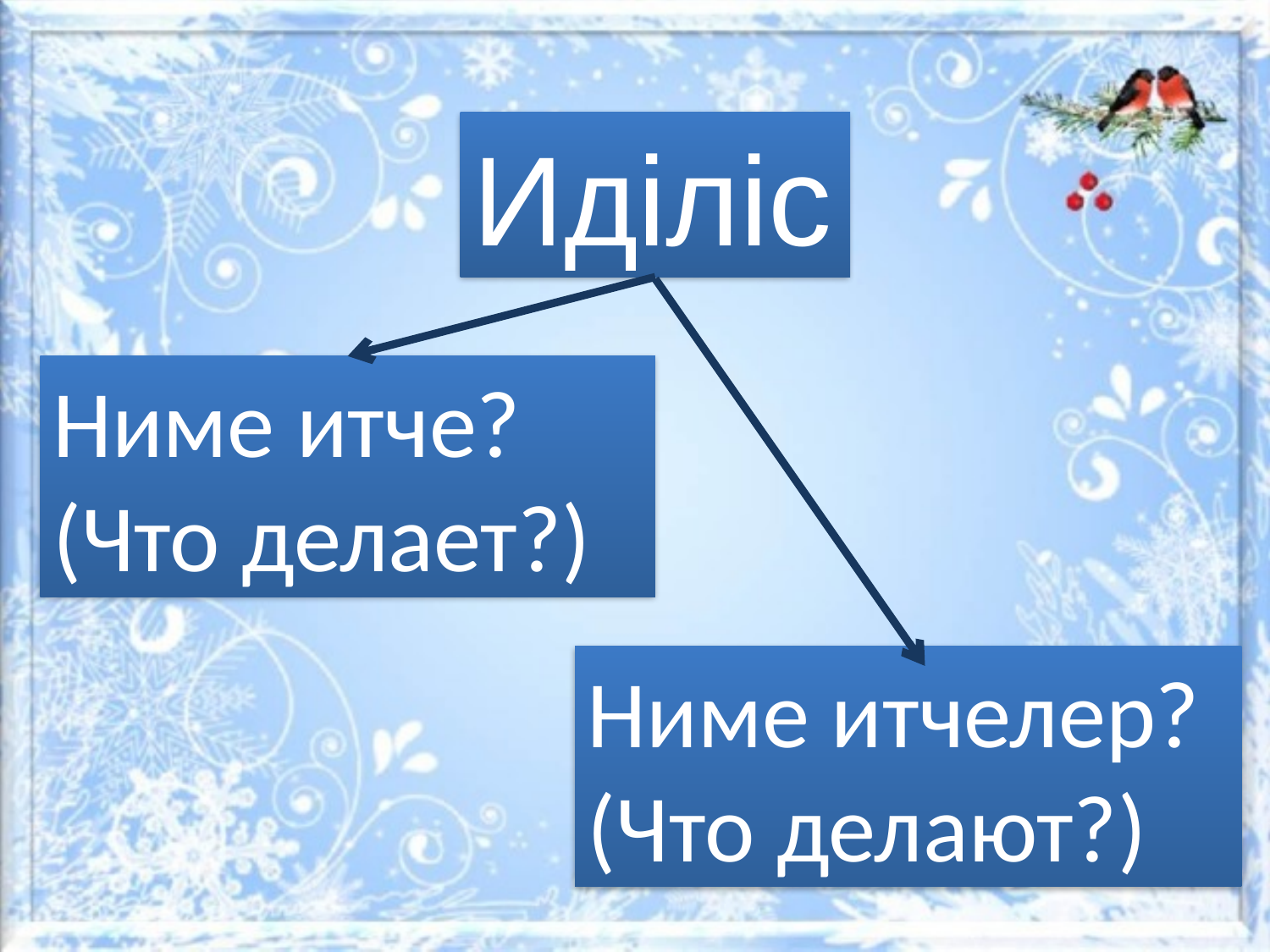

Иділіс
Ниме итче?
(Что делает?)
Ниме итчелер?
(Что делают?)